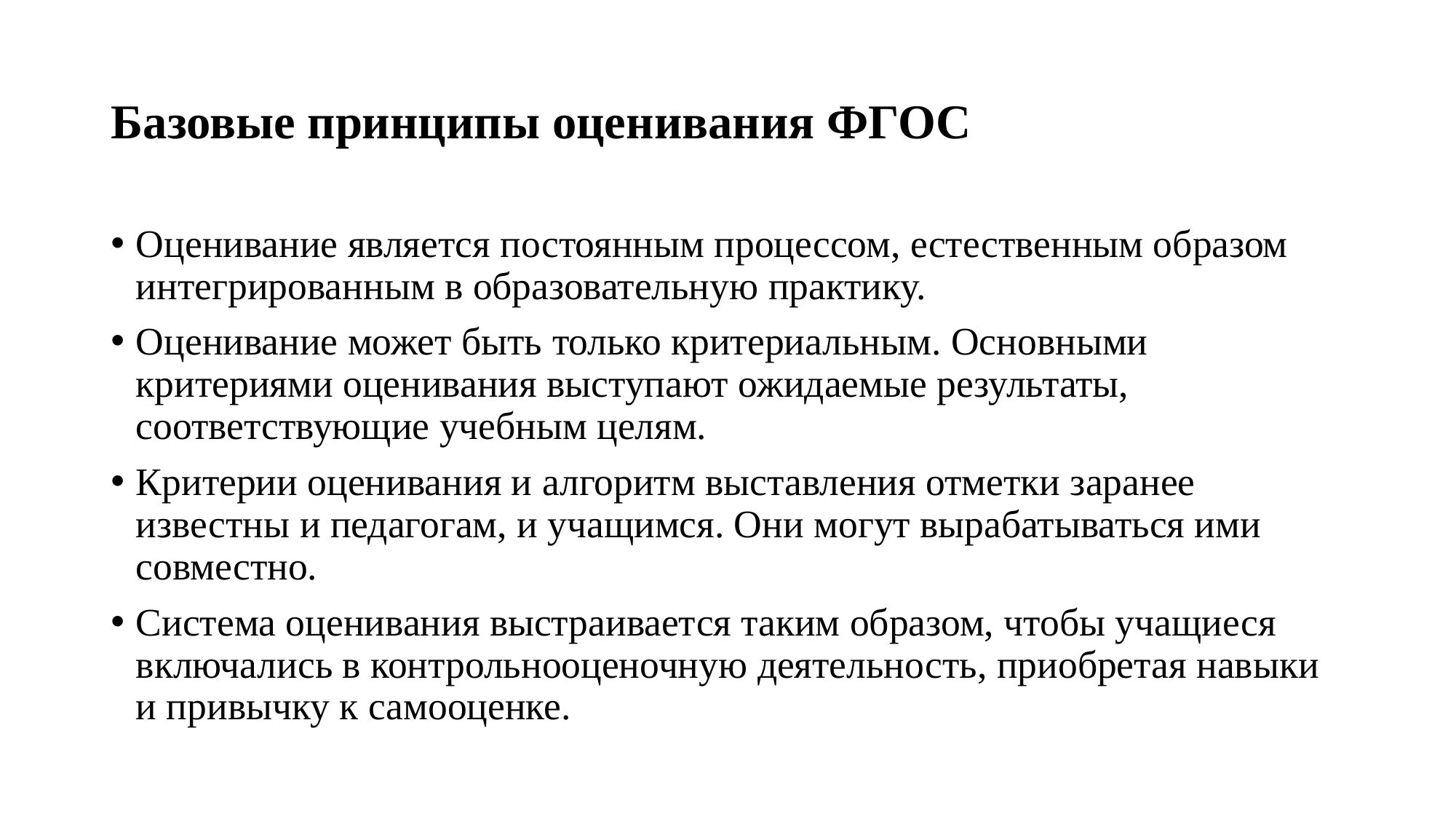

# Базовые принципы оценивания ФГОС
Оценивание является постоянным процессом, естественным образом интегрированным в образовательную практику.
Оценивание может быть только критериальным. Основными критериями оценивания выступают ожидаемые результаты, соответствующие учебным целям.
Критерии оценивания и алгоритм выставления отметки заранее известны и педагогам, и учащимся. Они могут вырабатываться ими совместно.
Система оценивания выстраивается таким образом, чтобы учащиеся включались в контрольнооценочную деятельность, приобретая навыки и привычку к самооценке.